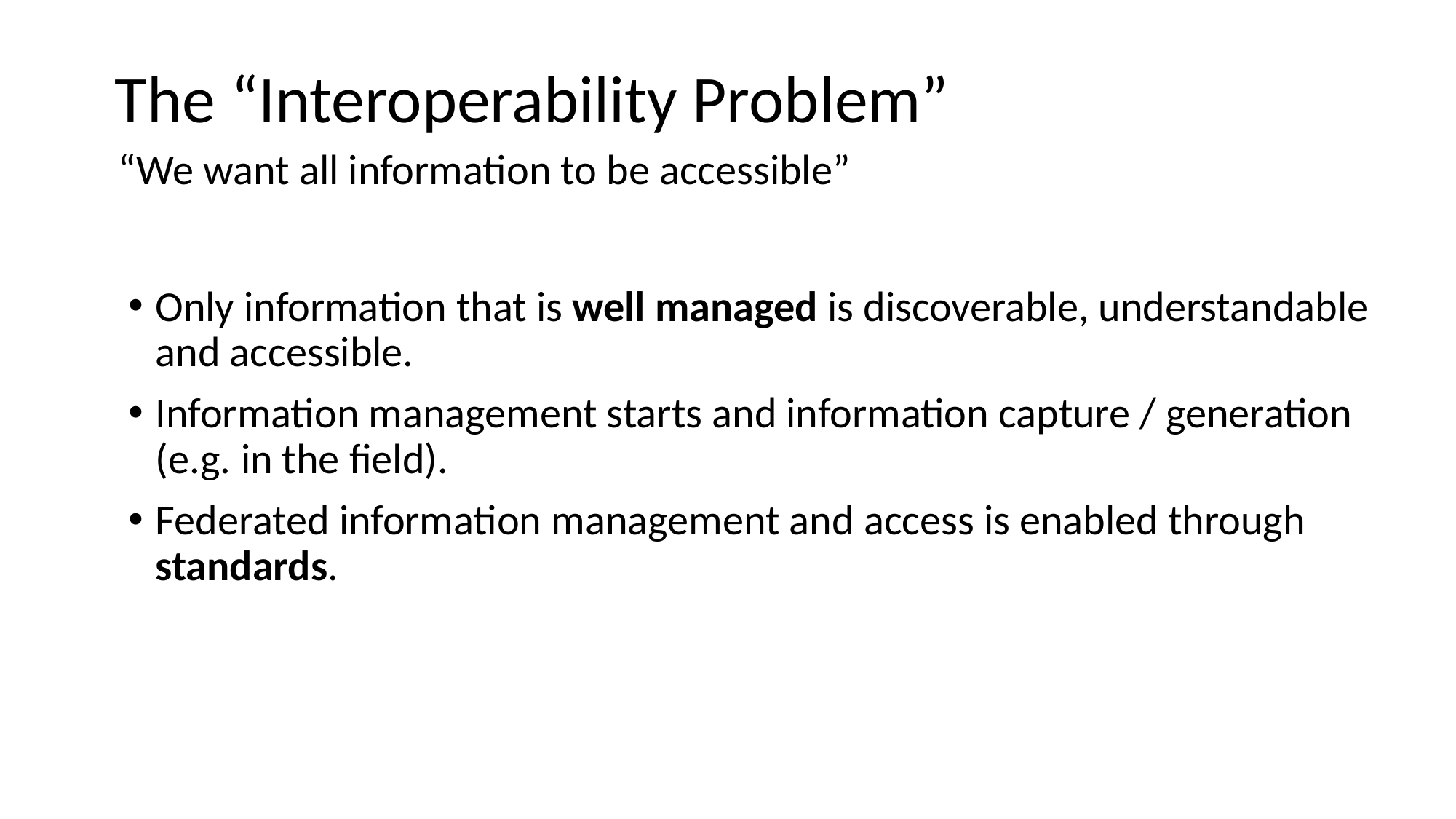

# The “Interoperability Problem”
“We want all information to be accessible”
Only information that is well managed is discoverable, understandable and accessible.
Information management starts and information capture / generation (e.g. in the field).
Federated information management and access is enabled through standards.